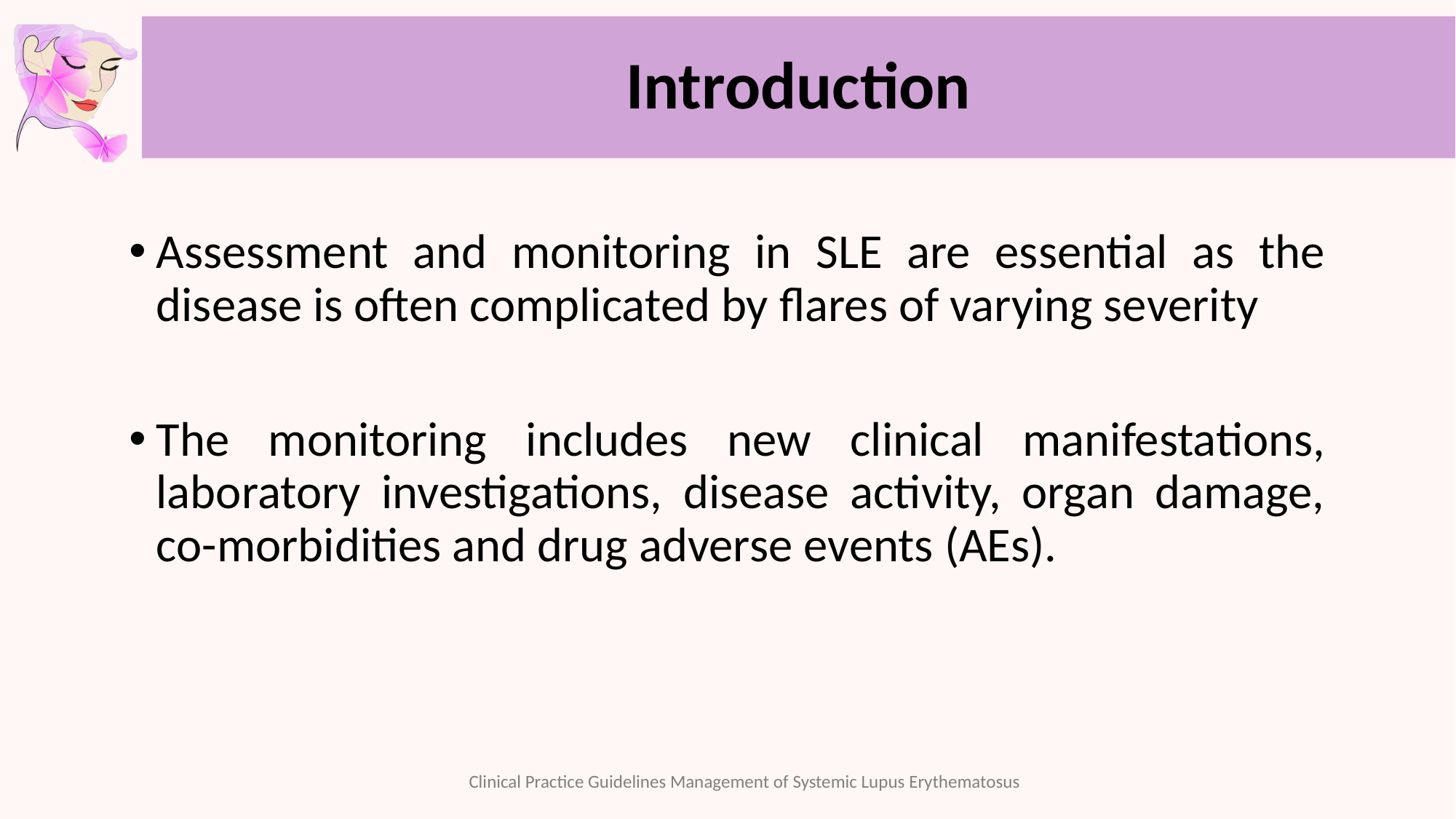

# Introduction
Assessment and monitoring in SLE are essential as the disease is often complicated by flares of varying severity

The monitoring includes new clinical manifestations, laboratory investigations, disease activity, organ damage, co-morbidities and drug adverse events (AEs).